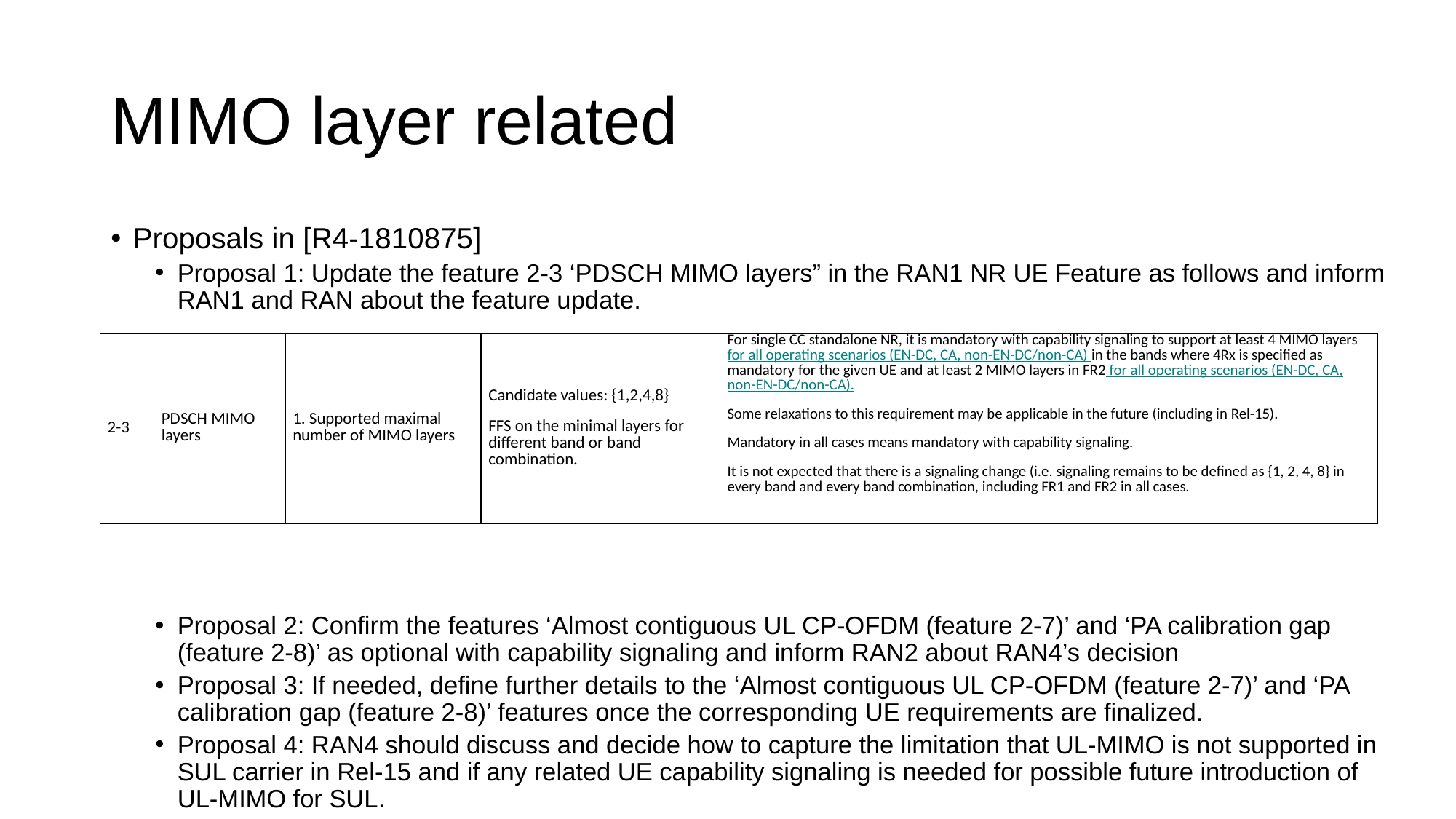

# MIMO layer related
Proposals in [R4-1810875]
Proposal 1: Update the feature 2-3 ‘PDSCH MIMO layers” in the RAN1 NR UE Feature as follows and inform RAN1 and RAN about the feature update.

Proposal 2: Confirm the features ‘Almost contiguous UL CP-OFDM (feature 2-7)’ and ‘PA calibration gap (feature 2-8)’ as optional with capability signaling and inform RAN2 about RAN4’s decision
Proposal 3: If needed, define further details to the ‘Almost contiguous UL CP-OFDM (feature 2-7)’ and ‘PA calibration gap (feature 2-8)’ features once the corresponding UE requirements are finalized.
Proposal 4: RAN4 should discuss and decide how to capture the limitation that UL-MIMO is not supported in SUL carrier in Rel-15 and if any related UE capability signaling is needed for possible future introduction of UL-MIMO for SUL.

| 2-3 | PDSCH MIMO layers | 1. Supported maximal number of MIMO layers | Candidate values: {1,2,4,8} FFS on the minimal layers for different band or band combination. | For single CC standalone NR, it is mandatory with capability signaling to support at least 4 MIMO layers for all operating scenarios (EN-DC, CA, non-EN-DC/non-CA) in the bands where 4Rx is specified as mandatory for the given UE and at least 2 MIMO layers in FR2 for all operating scenarios (EN-DC, CA, non-EN-DC/non-CA). Some relaxations to this requirement may be applicable in the future (including in Rel-15). Mandatory in all cases means mandatory with capability signaling. It is not expected that there is a signaling change (i.e. signaling remains to be defined as {1, 2, 4, 8} in every band and every band combination, including FR1 and FR2 in all cases. |
| --- | --- | --- | --- | --- |